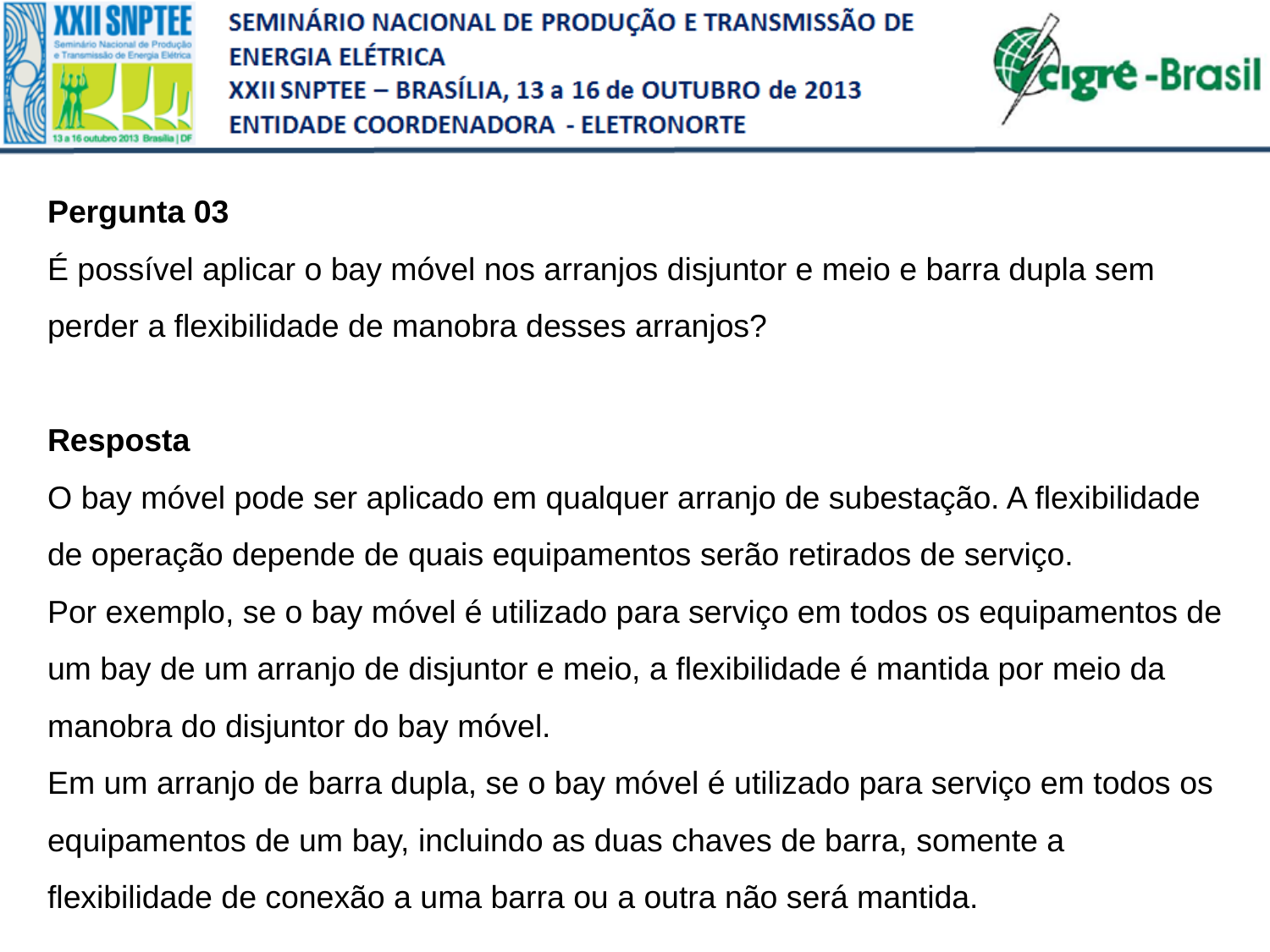

Pergunta 03
É possível aplicar o bay móvel nos arranjos disjuntor e meio e barra dupla sem perder a flexibilidade de manobra desses arranjos?

Resposta
O bay móvel pode ser aplicado em qualquer arranjo de subestação. A flexibilidade de operação depende de quais equipamentos serão retirados de serviço.
Por exemplo, se o bay móvel é utilizado para serviço em todos os equipamentos de um bay de um arranjo de disjuntor e meio, a flexibilidade é mantida por meio da manobra do disjuntor do bay móvel.
Em um arranjo de barra dupla, se o bay móvel é utilizado para serviço em todos os equipamentos de um bay, incluindo as duas chaves de barra, somente a flexibilidade de conexão a uma barra ou a outra não será mantida.